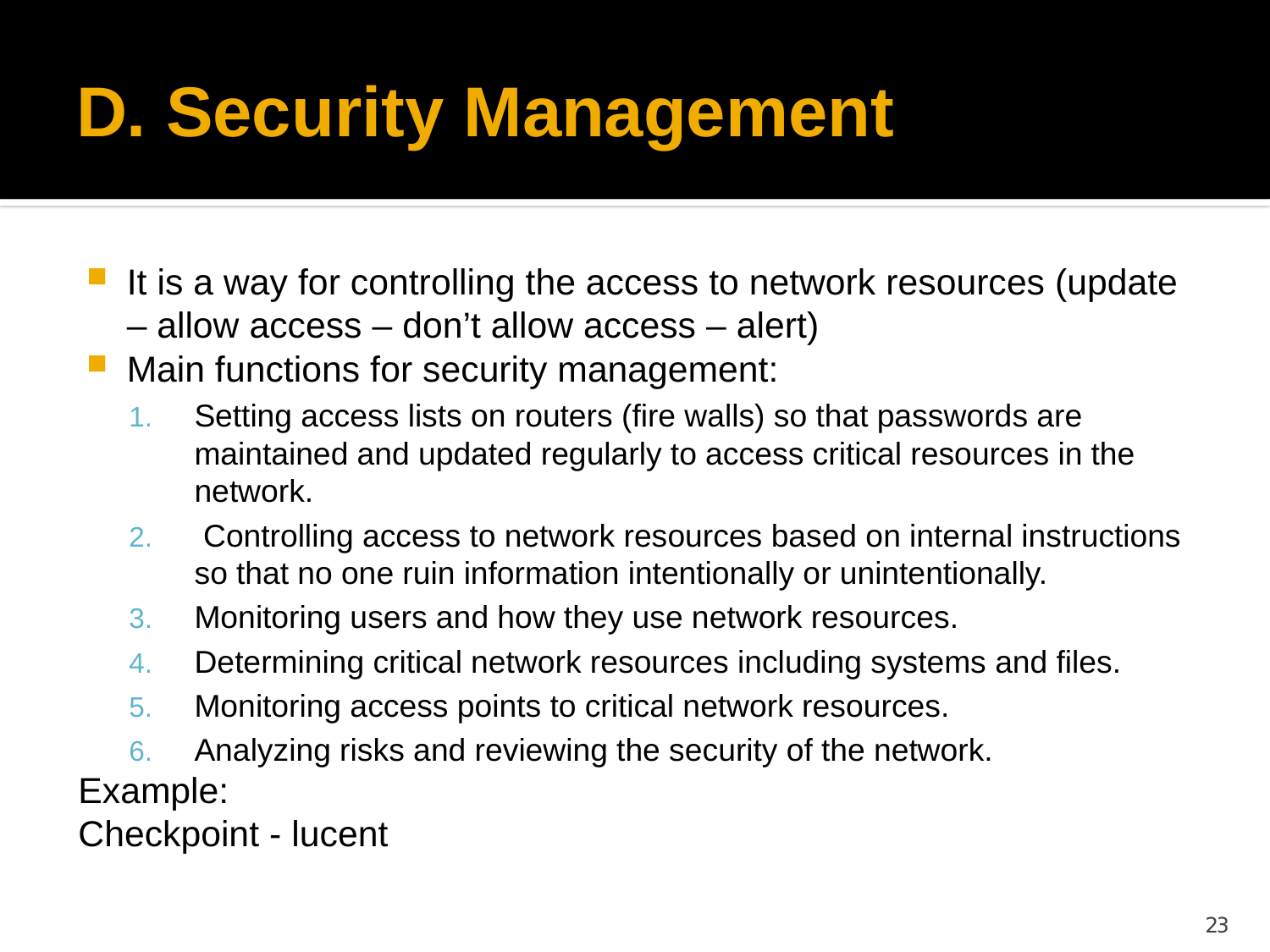

# D. Security Management
It is a way for controlling the access to network resources (update – allow access – don’t allow access – alert)
Main functions for security management:
Setting access lists on routers (fire walls) so that passwords are  maintained and updated regularly to access critical resources in the network.
 Controlling access to network resources based on internal instructions so that no one ruin information intentionally or unintentionally.
Monitoring users and how they use network resources.
Determining critical network resources including systems and files.
Monitoring access points to critical network resources.
Analyzing risks and reviewing the security of the network.
Example:
Checkpoint - lucent
23